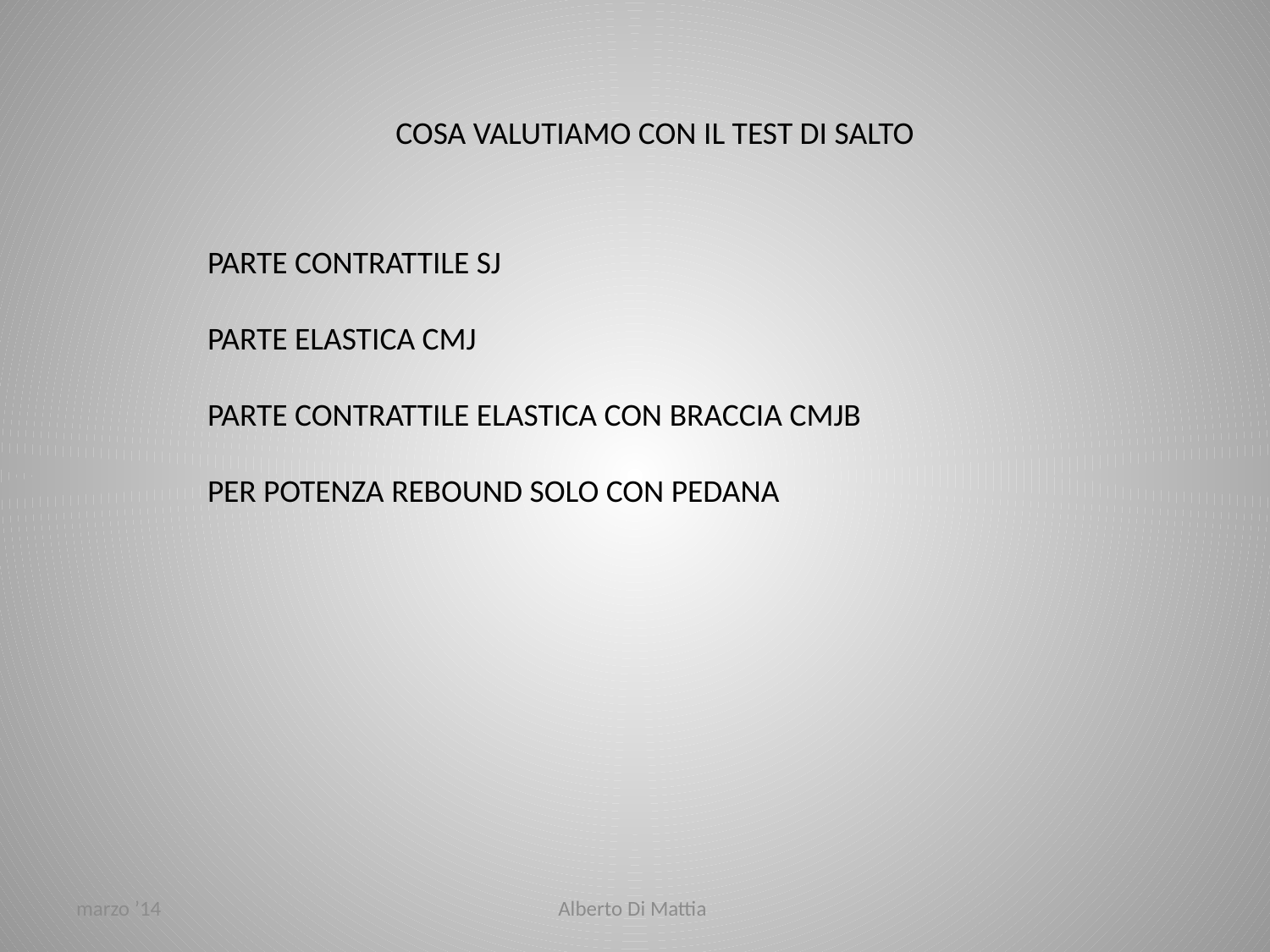

COSA VALUTIAMO CON IL TEST DI SALTO
PARTE CONTRATTILE SJ

PARTE ELASTICA CMJ

PARTE CONTRATTILE ELASTICA CON BRACCIA CMJB

PER POTENZA REBOUND SOLO CON PEDANA

marzo ’14
Alberto Di Mattia